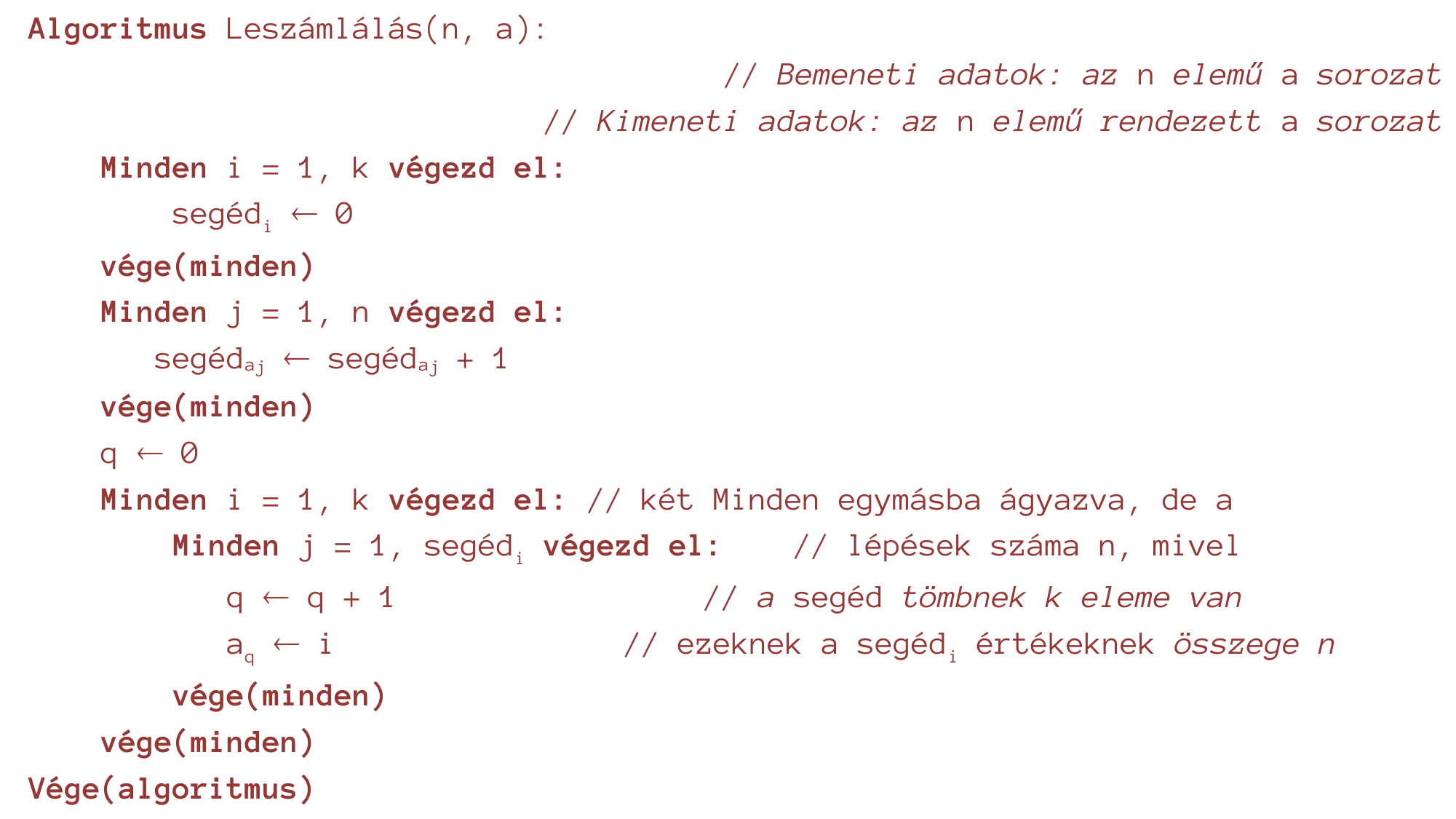

Algoritmus Leszámlálás(n, a):
// Bemeneti adatok: az n elemű a sorozat
                       // Kimeneti adatok: az n elemű rendezett a sorozat
    Minden i = 1, k végezd el:
        segédi ← 0
    vége(minden)
    Minden j = 1, n végezd el:
       segédaj ← segédaj + 1
    vége(minden)
    q ← 0
    Minden i = 1, k végezd el: // két Minden egymásba ágyazva, de a
        Minden j = 1, segédi végezd el:	// lépések száma n, mivel
           q ← q + 1                 // a segéd tömbnek k eleme van
           aq ← i                // ezeknek a segédi értékeknek összege n
        vége(minden)
    vége(minden)
Vége(algoritmus)